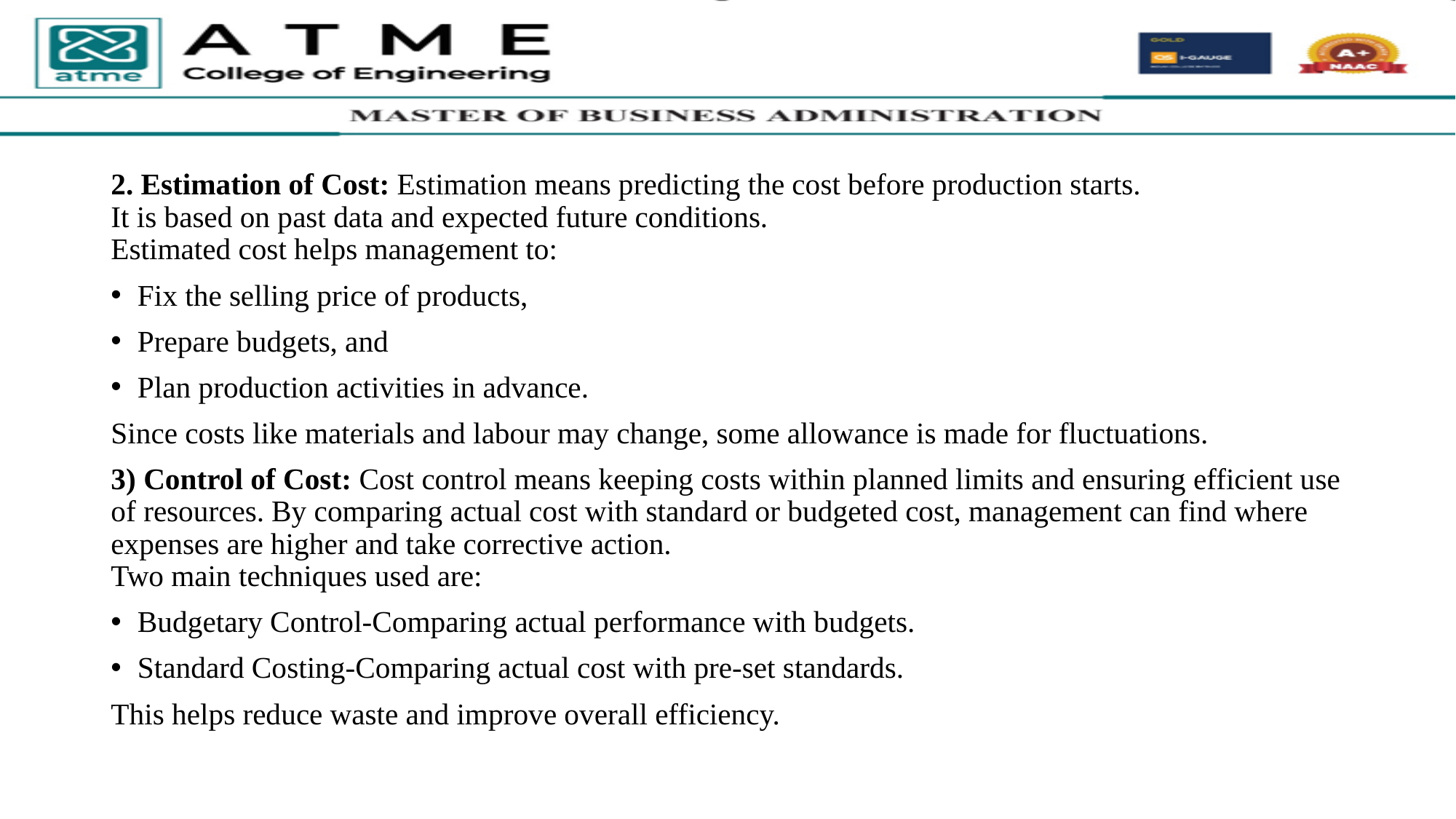

2. Estimation of Cost: Estimation means predicting the cost before production starts.
It is based on past data and expected future conditions.
Estimated cost helps management to:
Fix the selling price of products,
Prepare budgets, and
Plan production activities in advance.
Since costs like materials and labour may change, some allowance is made for fluctuations.
3) Control of Cost: Cost control means keeping costs within planned limits and ensuring efficient use of resources. By comparing actual cost with standard or budgeted cost, management can find where expenses are higher and take corrective action.
Two main techniques used are:
Budgetary Control-Comparing actual performance with budgets.
Standard Costing-Comparing actual cost with pre-set standards.
This helps reduce waste and improve overall efficiency.